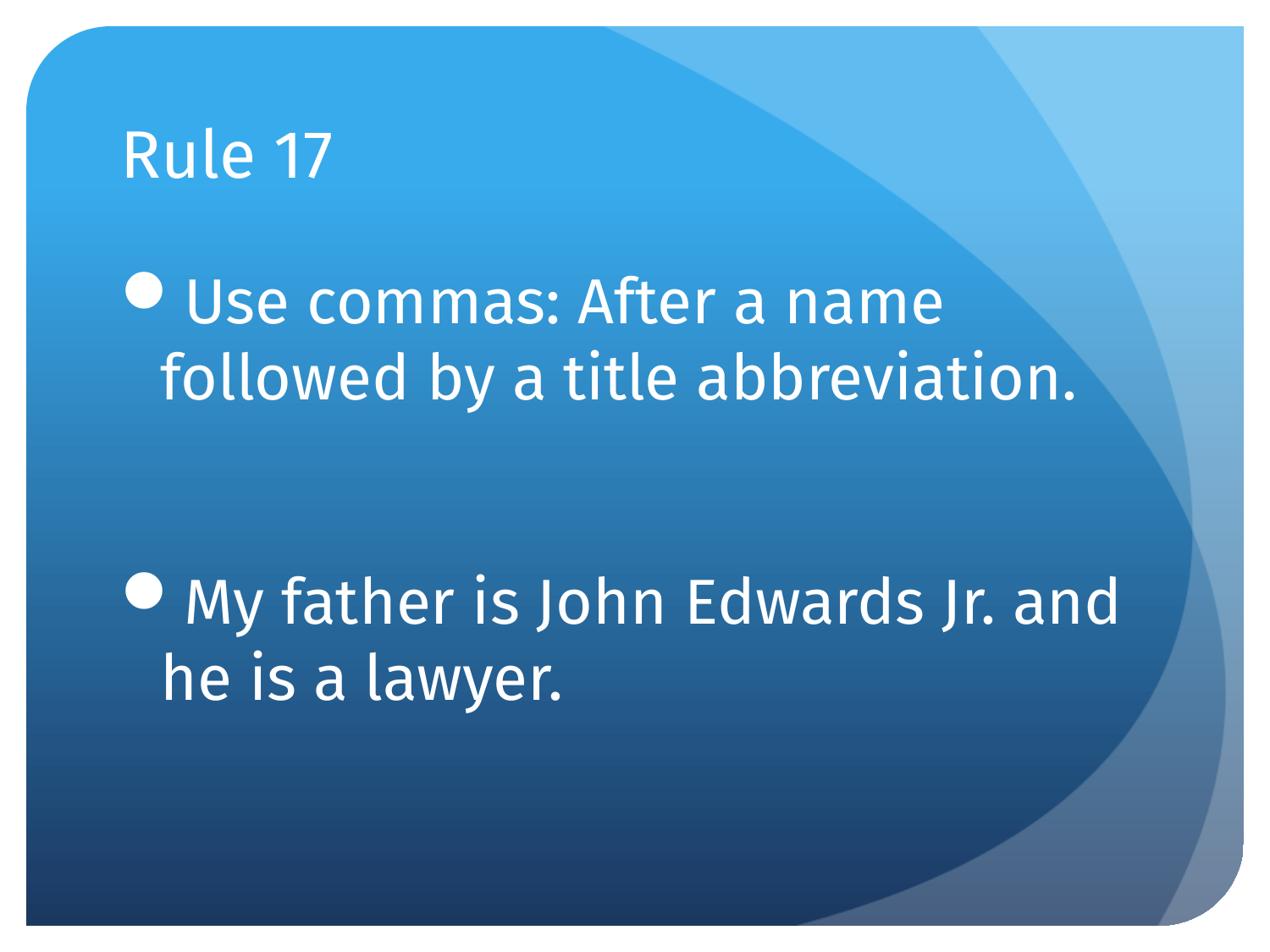

# Rule 17
Use commas: After a name followed by a title abbreviation.
My father is John Edwards Jr. and he is a lawyer.